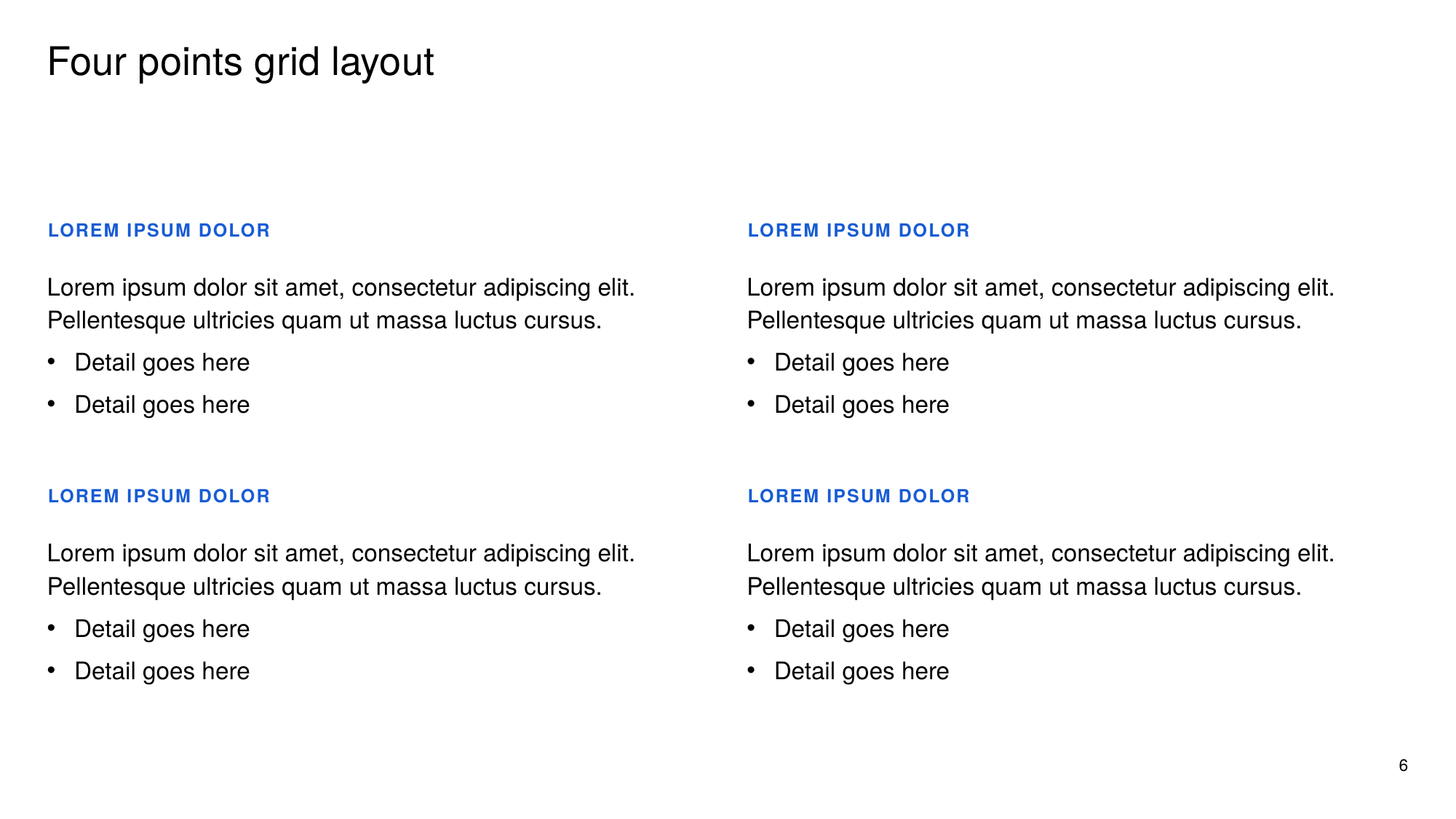

# Four points grid layout
LOREM IPSUM DOLOR
LOREM IPSUM DOLOR
Lorem ipsum dolor sit amet, consectetur adipiscing elit. Pellentesque ultricies quam ut massa luctus cursus.
Detail goes here
Detail goes here
Lorem ipsum dolor sit amet, consectetur adipiscing elit. Pellentesque ultricies quam ut massa luctus cursus.
Detail goes here
Detail goes here
LOREM IPSUM DOLOR
LOREM IPSUM DOLOR
Lorem ipsum dolor sit amet, consectetur adipiscing elit. Pellentesque ultricies quam ut massa luctus cursus.
Detail goes here
Detail goes here
Lorem ipsum dolor sit amet, consectetur adipiscing elit. Pellentesque ultricies quam ut massa luctus cursus.
Detail goes here
Detail goes here
6